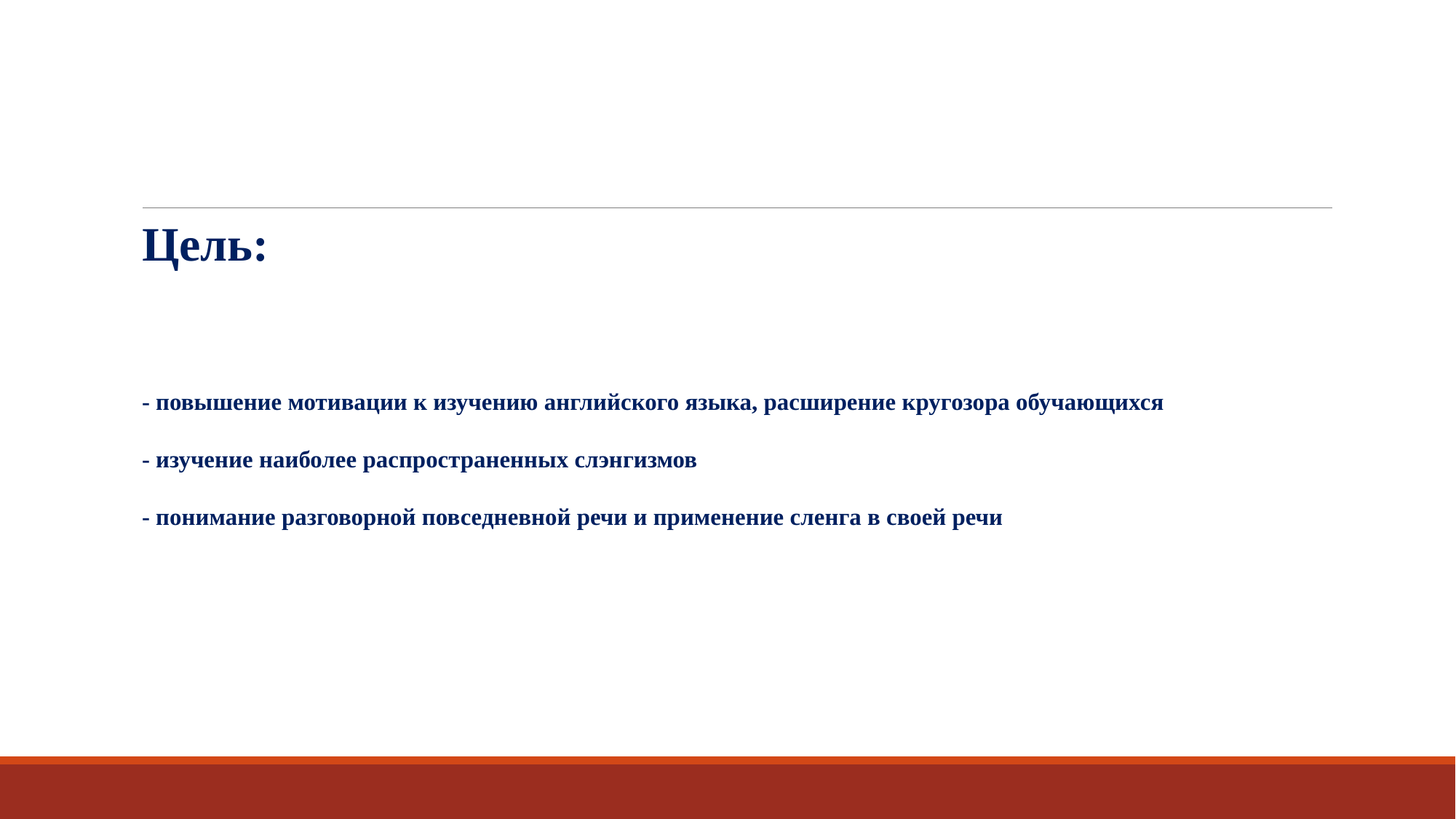

# Цель: - повышение мотивации к изучению английского языка, расширение кругозора обучающихся - изучение наиболее распространенных слэнгизмов - понимание разговорной повседневной речи и применение сленга в своей речи